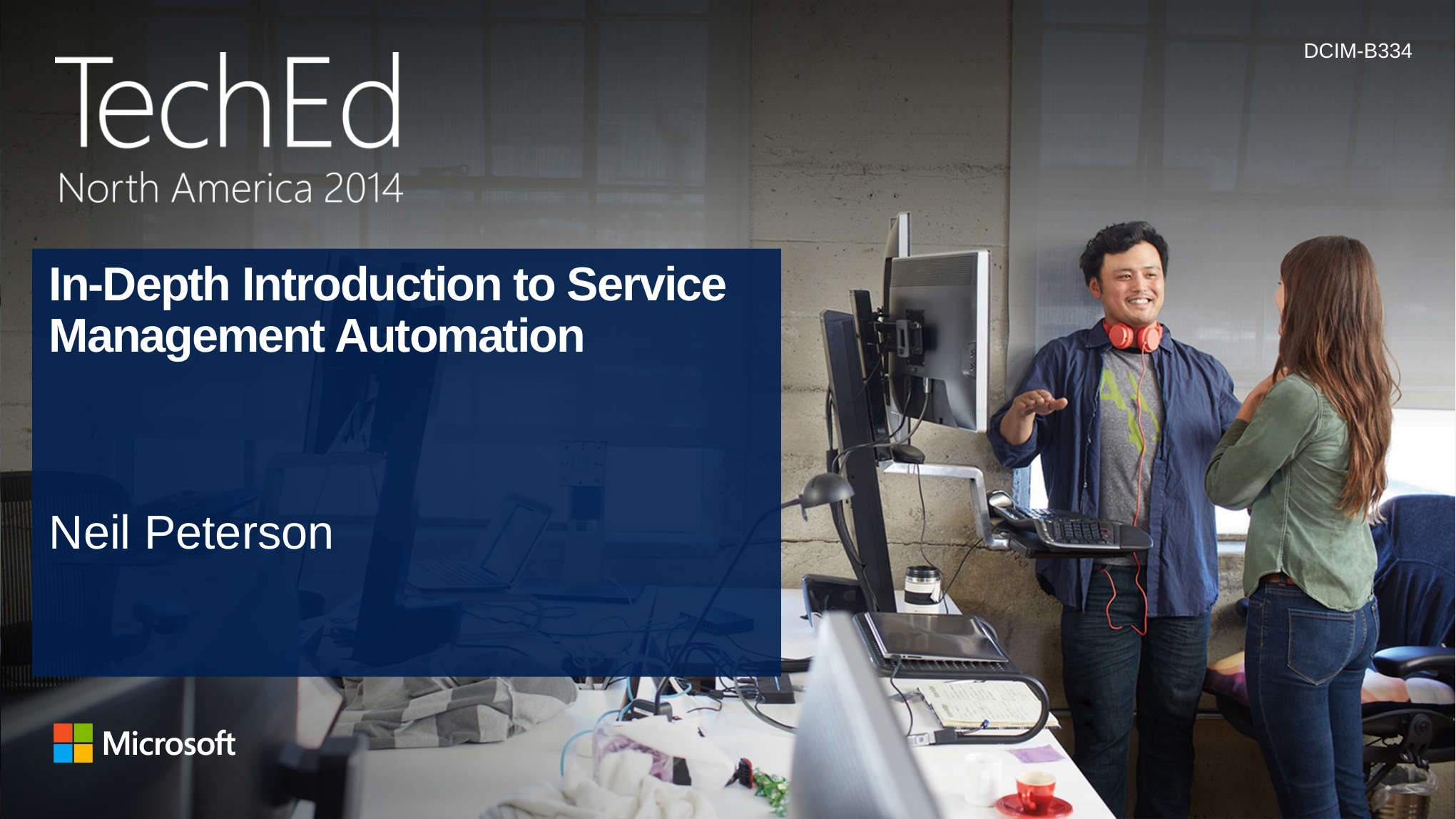

DCIM-B334
# In-Depth Introduction to Service Management Automation
Neil Peterson